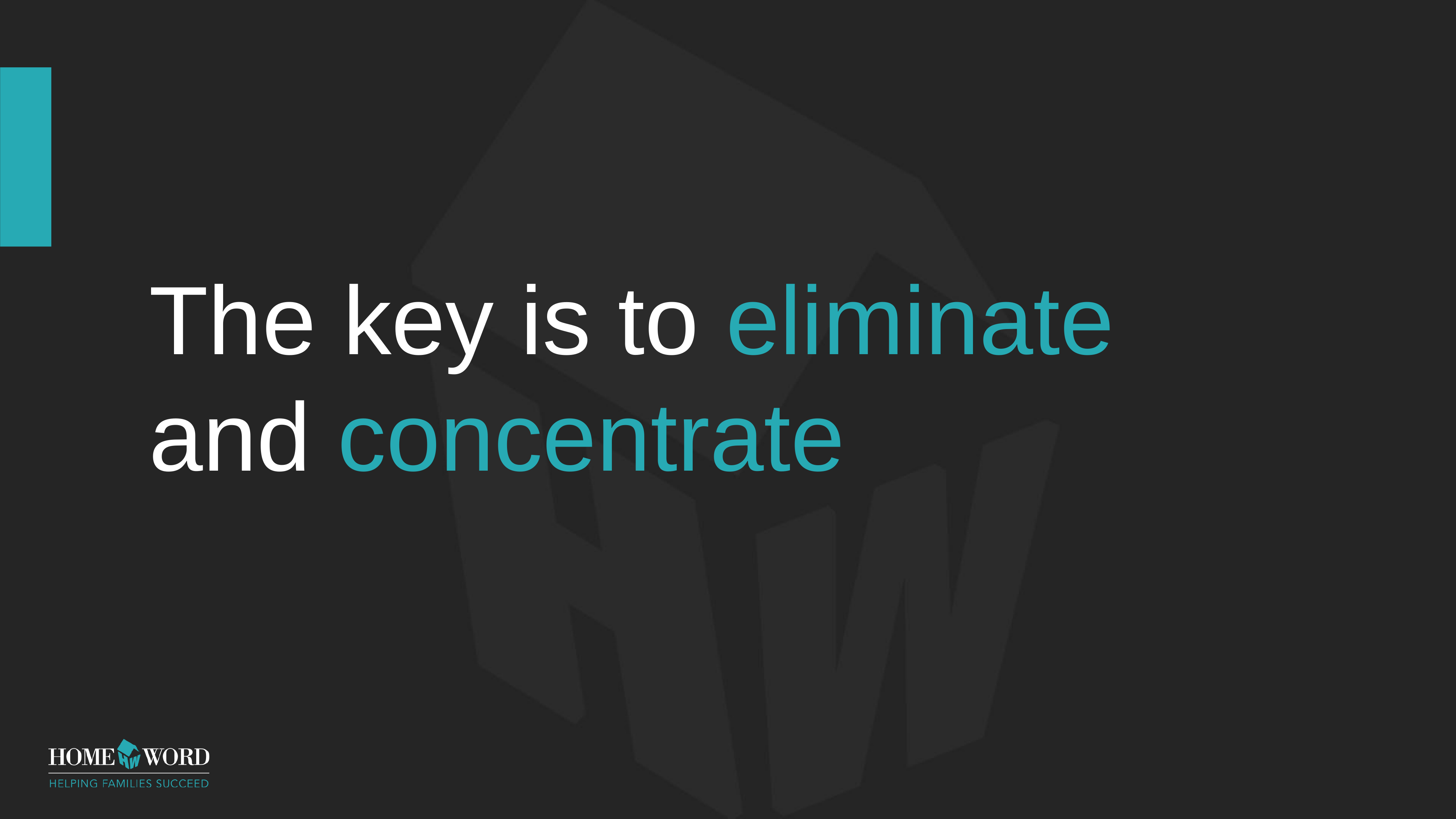

# The key is to eliminate and concentrate